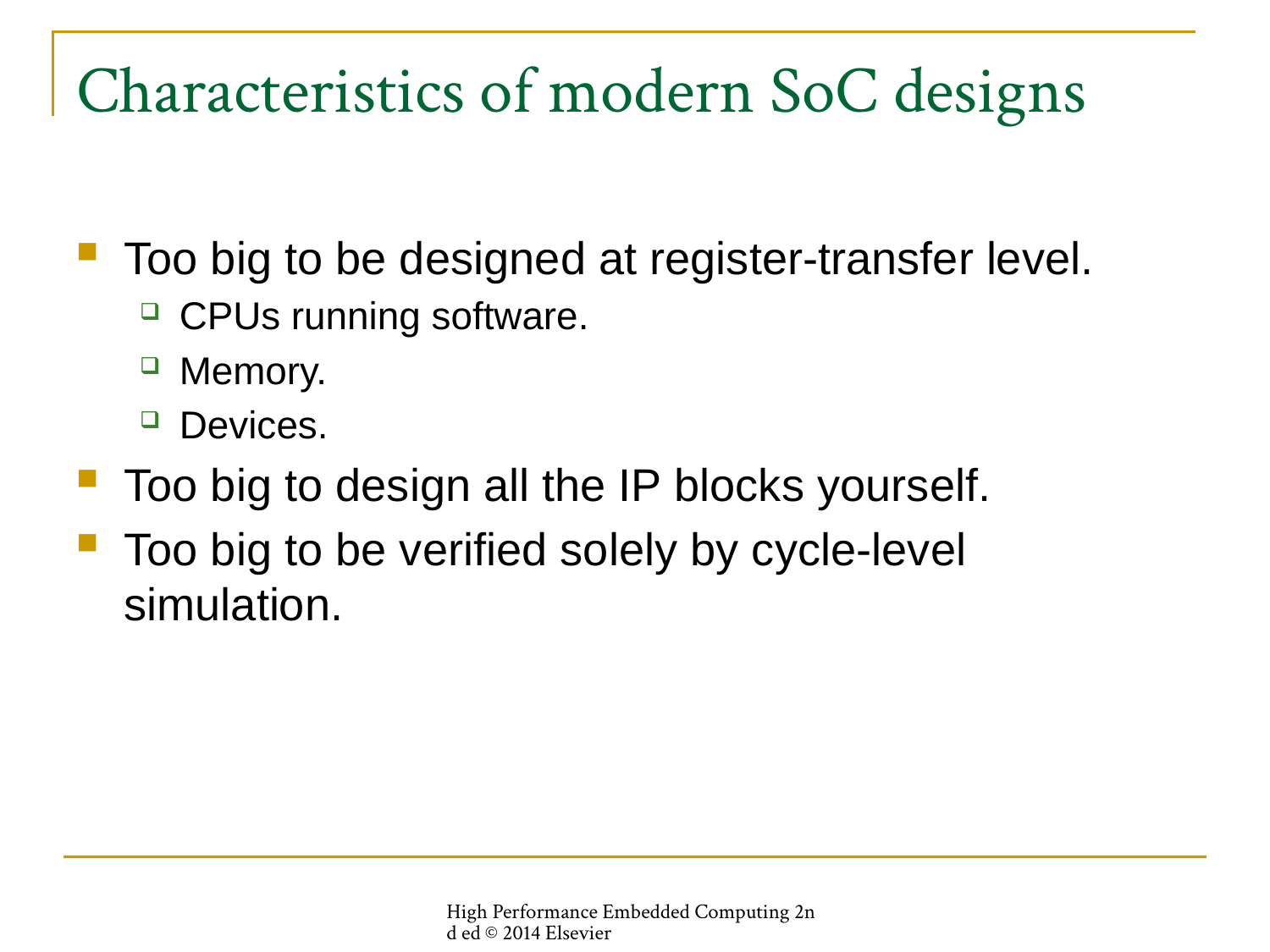

# Characteristics of modern SoC designs
Too big to be designed at register-transfer level.
CPUs running software.
Memory.
Devices.
Too big to design all the IP blocks yourself.
Too big to be verified solely by cycle-level simulation.
High Performance Embedded Computing 2nd ed © 2014 Elsevier